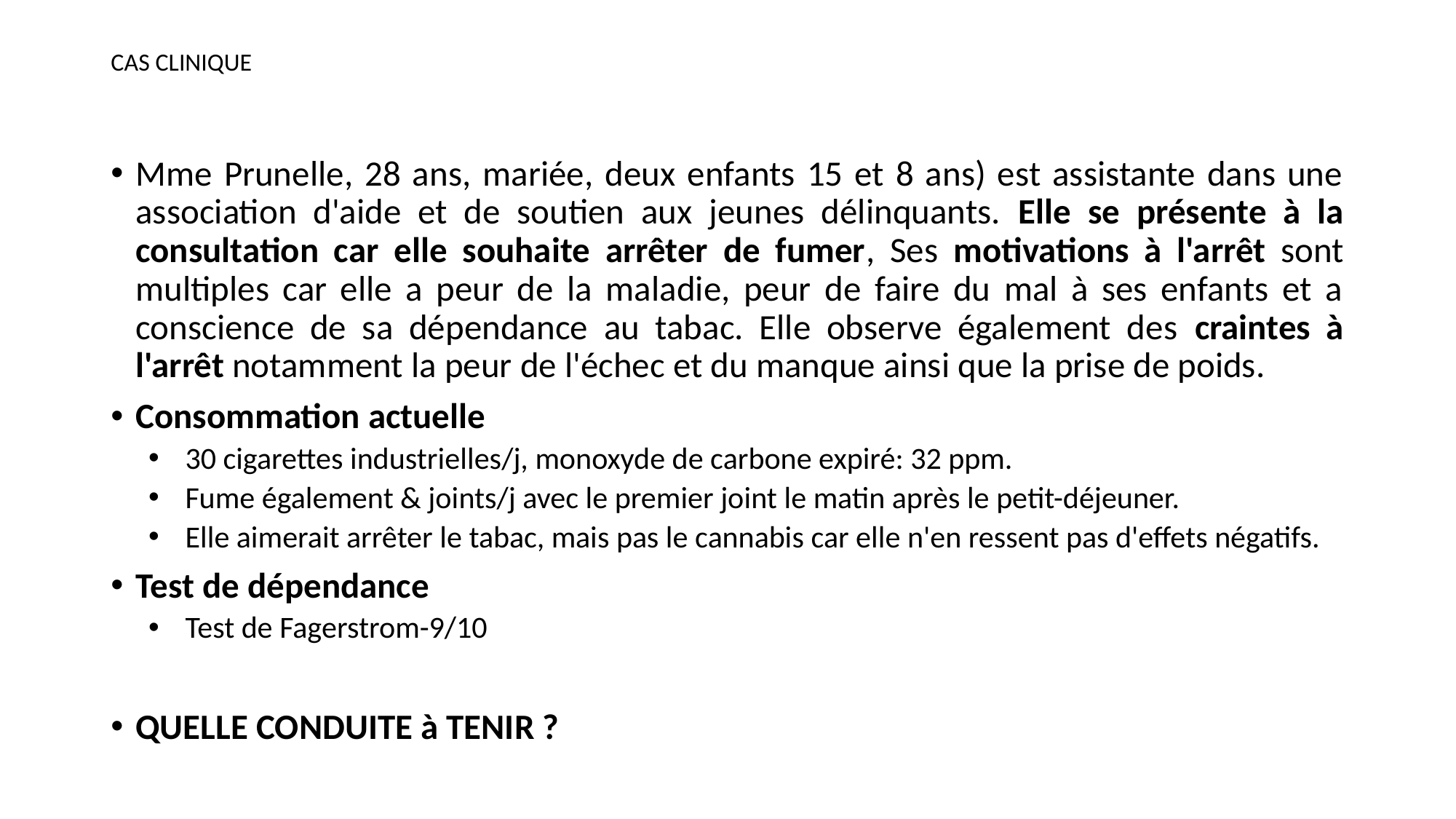

# CAS CLINIQUE
Mme Prunelle, 28 ans, mariée, deux enfants 15 et 8 ans) est assistante dans une association d'aide et de soutien aux jeunes délinquants. Elle se présente à la consultation car elle souhaite arrêter de fumer, Ses motivations à l'arrêt sont multiples car elle a peur de la maladie, peur de faire du mal à ses enfants et a conscience de sa dépendance au tabac. Elle observe également des craintes à l'arrêt notamment la peur de l'échec et du manque ainsi que la prise de poids.
Consommation actuelle
30 cigarettes industrielles/j, monoxyde de carbone expiré: 32 ppm.
Fume également & joints/j avec le premier joint le matin après le petit-déjeuner.
Elle aimerait arrêter le tabac, mais pas le cannabis car elle n'en ressent pas d'effets négatifs.
Test de dépendance
Test de Fagerstrom-9/10

QUELLE CONDUITE à TENIR ?